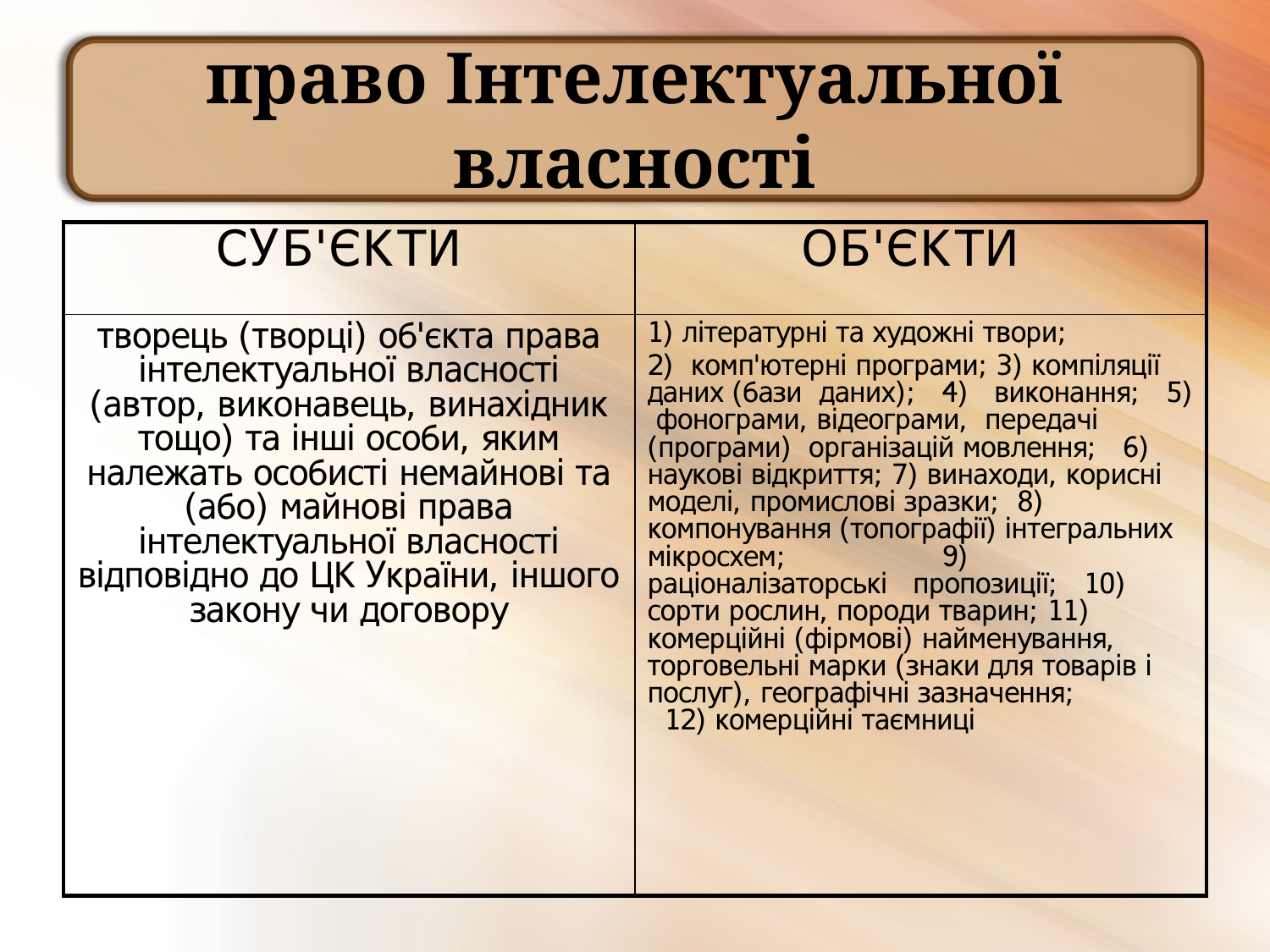

# право Інтелектуальної власності
| СУБ'ЄКТИ | ОБ'ЄКТИ |
| --- | --- |
| творець (творці) об'єкта права інтелектуальної власності (автор, виконавець, винахідник тощо) та інші особи, яким належать особисті немайнові та (або) майнові права інтелектуальної власності відповідно до ЦК України, іншого закону чи договору | 1) літературні та художні твори; 2) комп'ютерні програми; 3) компіляції даних (бази даних); 4) виконання; 5) фонограми, відеограми, передачі (програми) організацій мовлення; 6) наукові відкриття; 7) винаходи, корисні моделі, промислові зразки; 8) компонування (топографії) інтегральних мікросхем; 9) раціоналізаторські пропозиції; 10) сорти рослин, породи тварин; 11) комерційні (фірмові) найменування, торговельні марки (знаки для товарів і послуг), географічні зазначення; 12) комерційні таємниці |